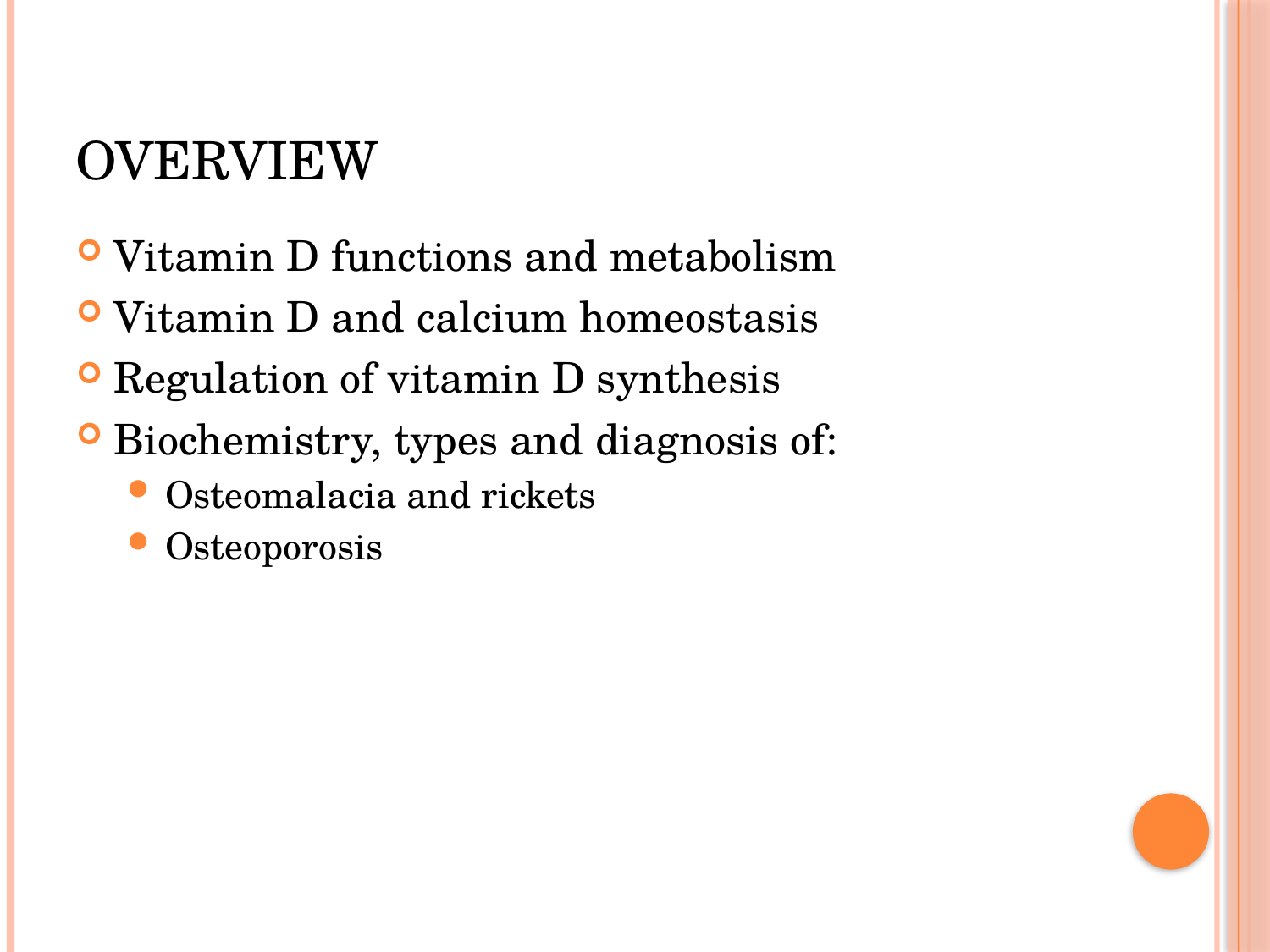

# Overview
Vitamin D functions and metabolism
Vitamin D and calcium homeostasis
Regulation of vitamin D synthesis
Biochemistry, types and diagnosis of:
Osteomalacia and rickets
Osteoporosis